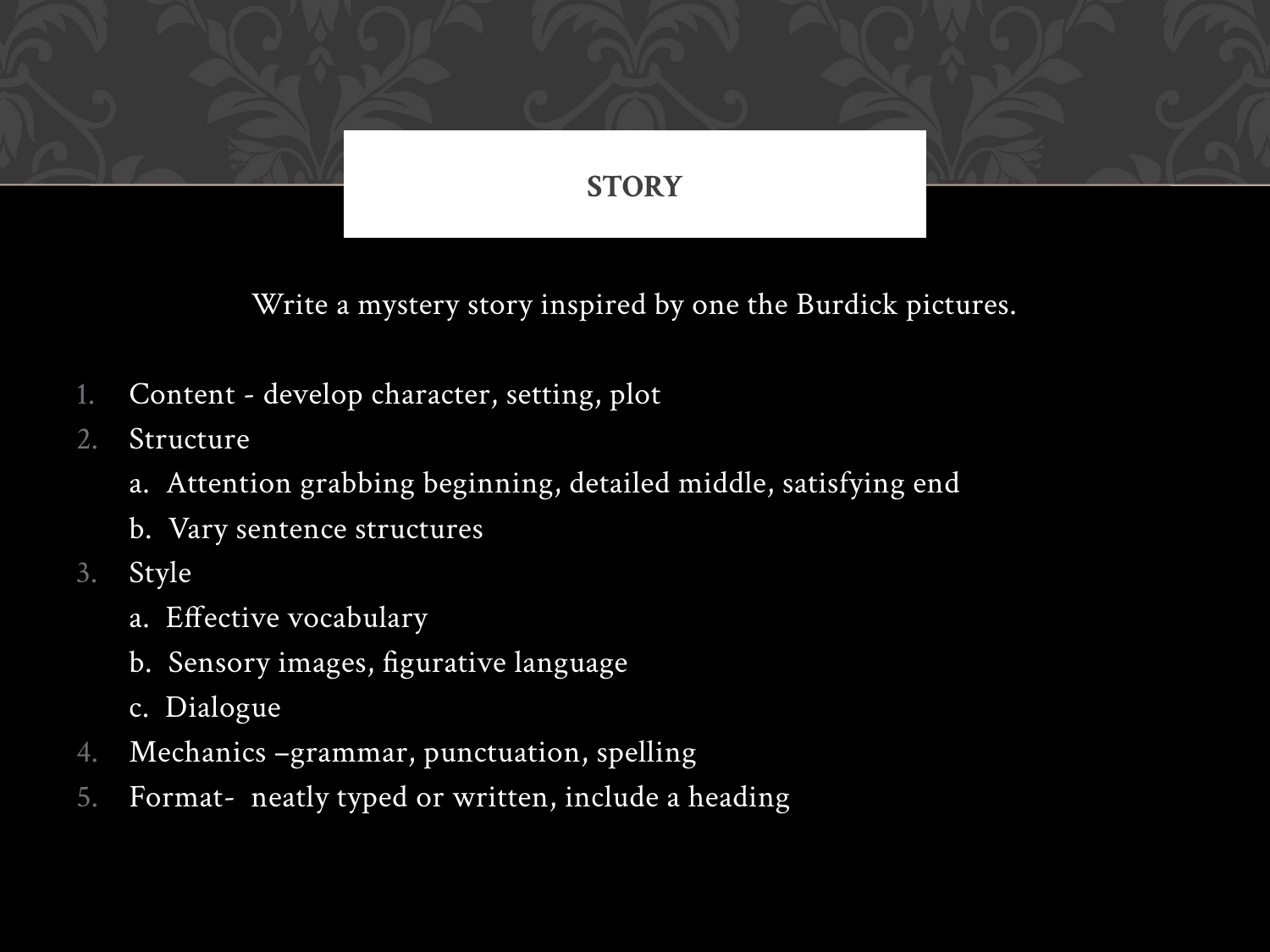

# STORY
Write a mystery story inspired by one the Burdick pictures.

Content - develop character, setting, plot
Structure
	a.  Attention grabbing beginning, detailed middle, satisfying end
	b.  Vary sentence structures
Style
	a.  Effective vocabulary
	b.  Sensory images, figurative language
	c.  Dialogue
Mechanics –grammar, punctuation, spelling
Format-  neatly typed or written, include a heading